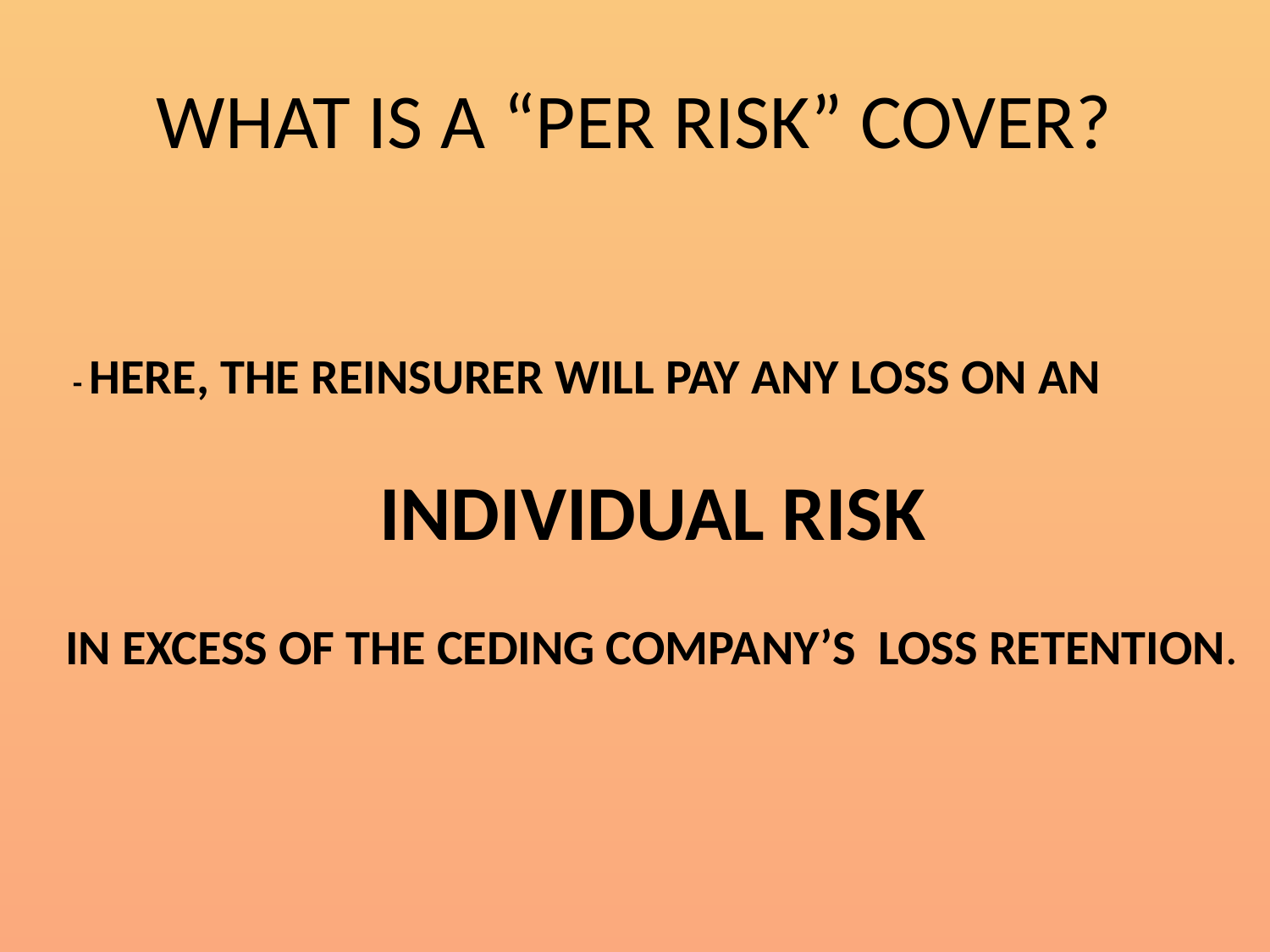

# WHAT IS A “PER RISK” COVER?
 - HERE, THE REINSURER WILL PAY ANY LOSS ON AN

                            INDIVIDUAL RISK

IN EXCESS OF THE CEDING COMPANY’S  LOSS RETENTION.